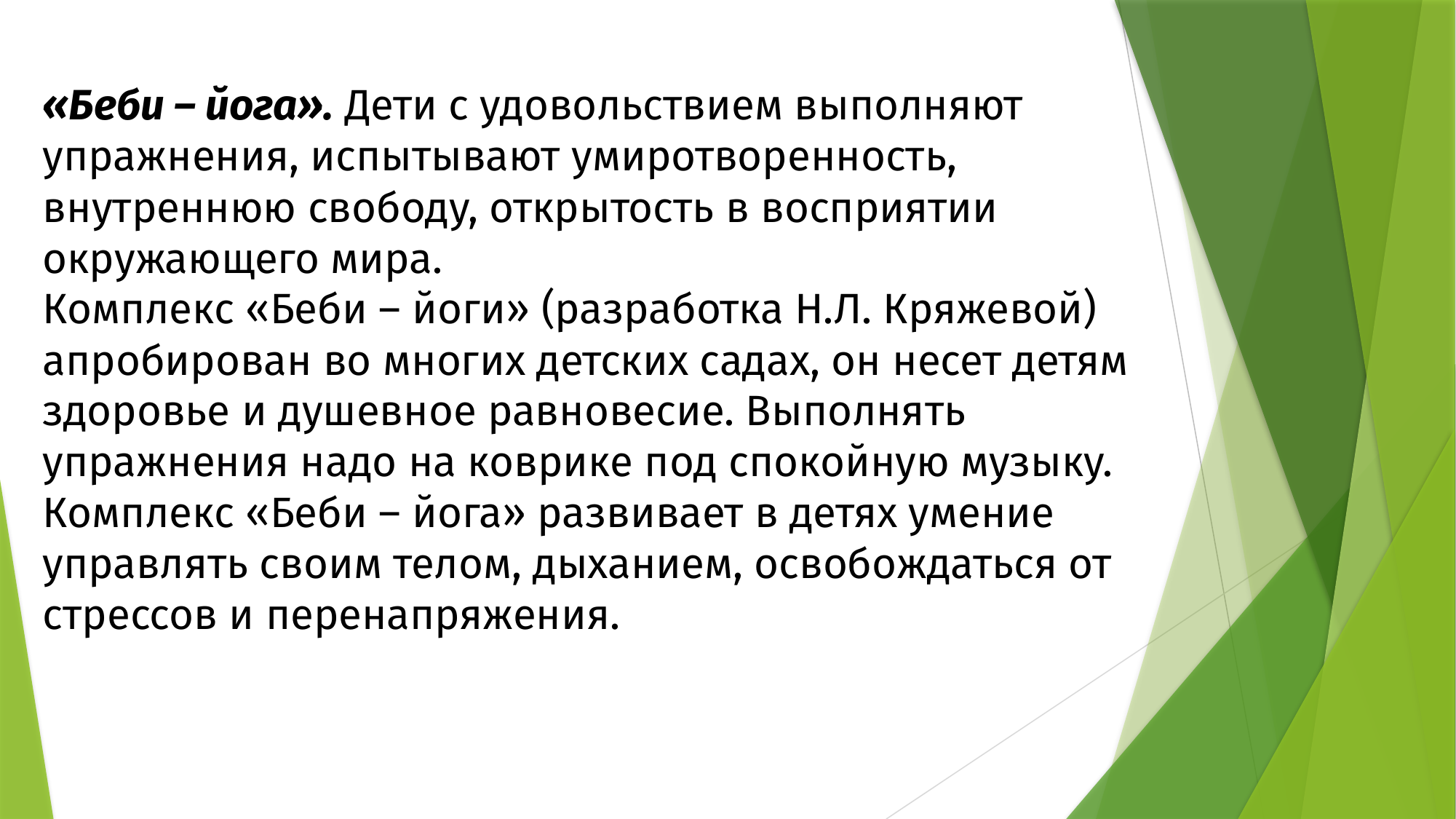

# «Беби – йога». Дети с удовольствием выполняют упражнения, испытывают умиротворенность, внутреннюю свободу, открытость в восприятии окружающего мира. Комплекс «Беби – йоги» (разработка Н.Л. Кряжевой) апробирован во многих детских садах, он несет детям здоровье и душевное равновесие. Выполнять упражнения надо на коврике под спокойную музыку. Комплекс «Беби – йога» развивает в детях умение управлять своим телом, дыханием, освобождаться от стрессов и перенапряжения.